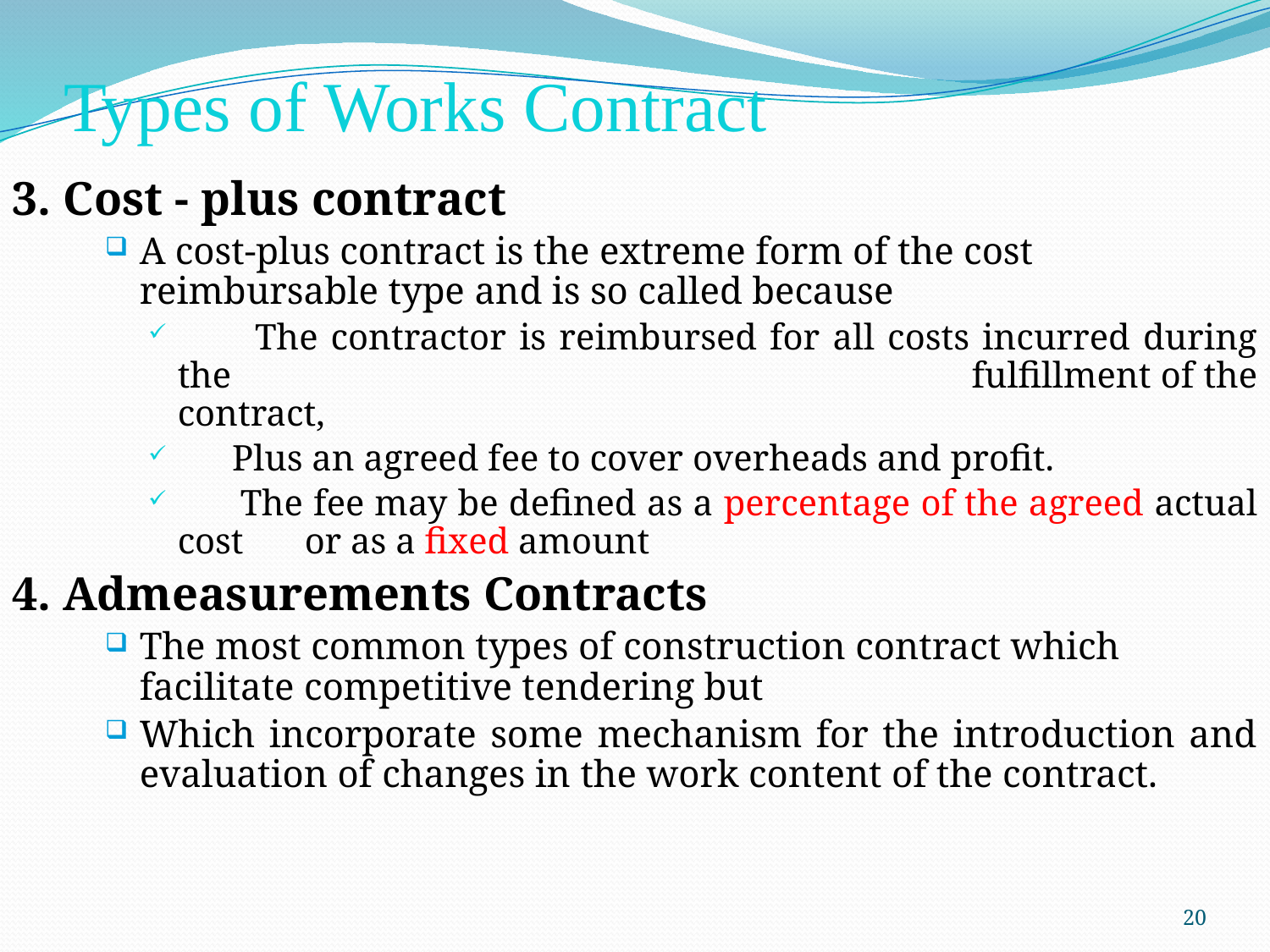

# Types of Works Contract
3. Cost - plus contract
A cost-plus contract is the extreme form of the cost reimbursable type and is so called because
      The contractor is reimbursed for all costs incurred during the                                                                      	fulfillment of the contract,
      Plus an agreed fee to cover overheads and profit.
      The fee may be defined as a percentage of the agreed actual cost    	or as a fixed amount
4. Admeasurements Contracts
The most common types of construction contract which facilitate competitive tendering but
Which incorporate some mechanism for the introduction and evaluation of changes in the work content of the contract.
20